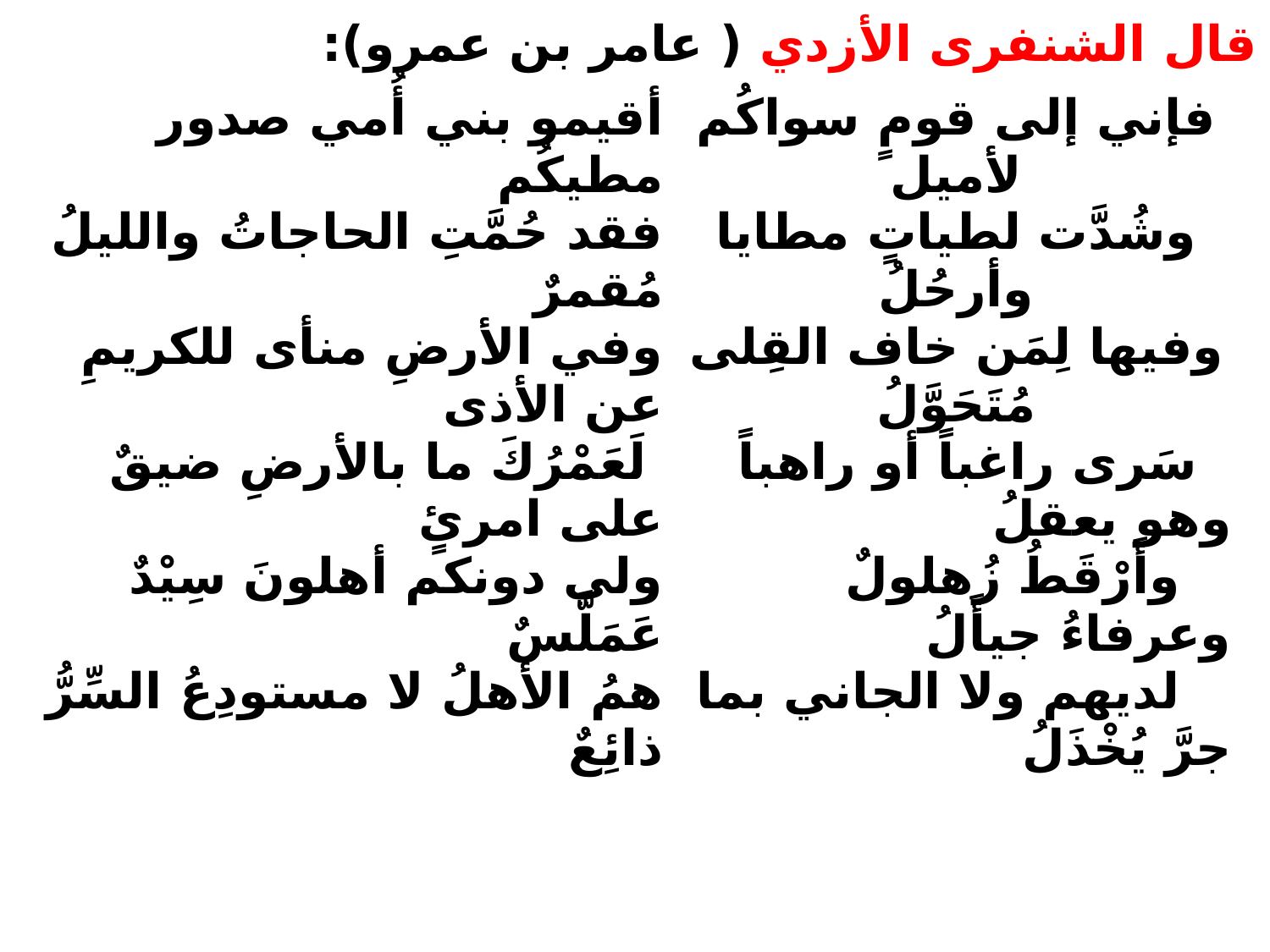

قال الشنفرى الأزدي ( عامر بن عمرو):

| أقيمو بني أُمي صدور مطيكُم | فإني إلى قومٍ سواكُم لأميل |
| --- | --- |
| فقد حُمَّتِ الحاجاتُ والليلُ مُقمرٌ | وشُدَّت لطياتٍ مطايا وأرحُلُ |
| وفي الأرضِ منأى للكريمِ عن الأذى | وفيها لِمَن خاف القِلى مُتَحَوَّلُ |
| لَعَمْرُكَ ما بالأرضِ ضيقٌ على امرئٍ | سَرى راغباً أو راهباً وهو يعقلُ |
| ولي دونكم أهلونَ سِيْدٌ عَمَلَّسٌ | وأَرْقَطُ زُهلولٌ وعرفاءُ جيأَلُ |
| همُ الأهلُ لا مستودِعُ السِّرُّ ذائِعٌ | لديهم ولا الجاني بما جرَّ يُخْذَلُ |